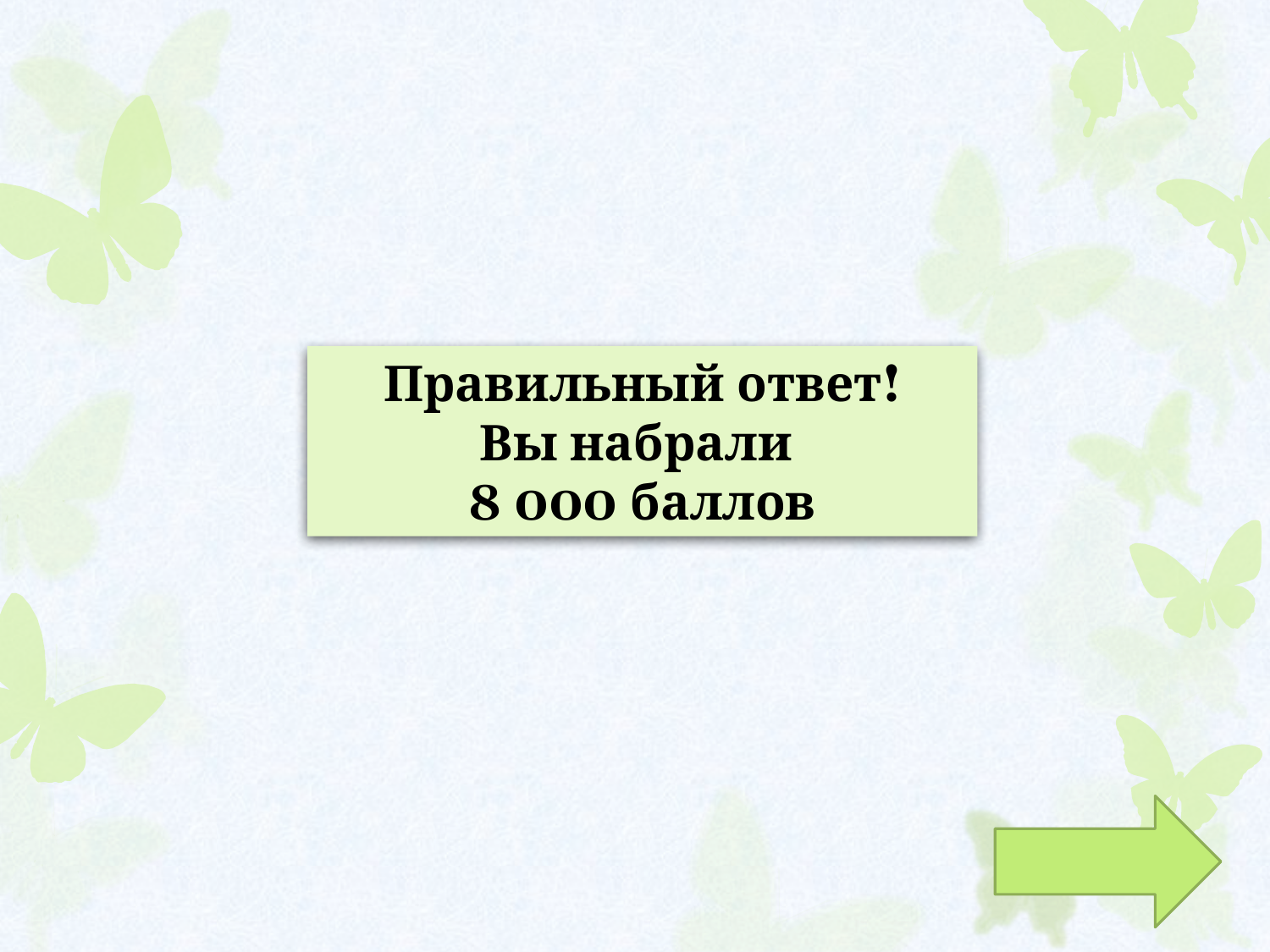

Правильный ответ!
Вы набрали
8 000 баллов